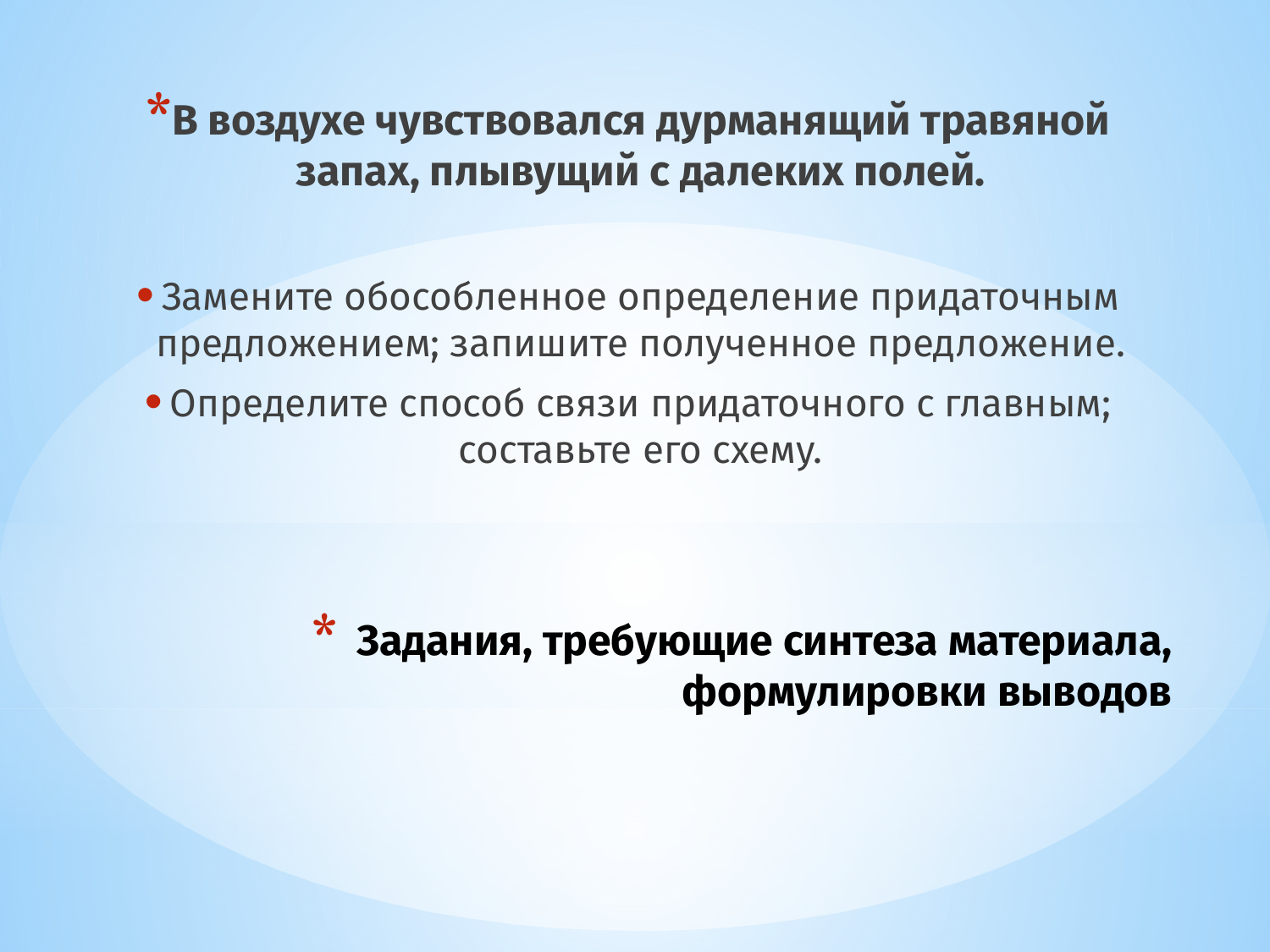

В воздухе чувствовался дурманящий травяной запах, плывущий с далеких полей.

Замените обособленное определение придаточным предложением; запишите полученное предложение.
Определите способ связи придаточного с главным; составьте его схему.

# Задания, требующие синтеза материала, формулировки выводов